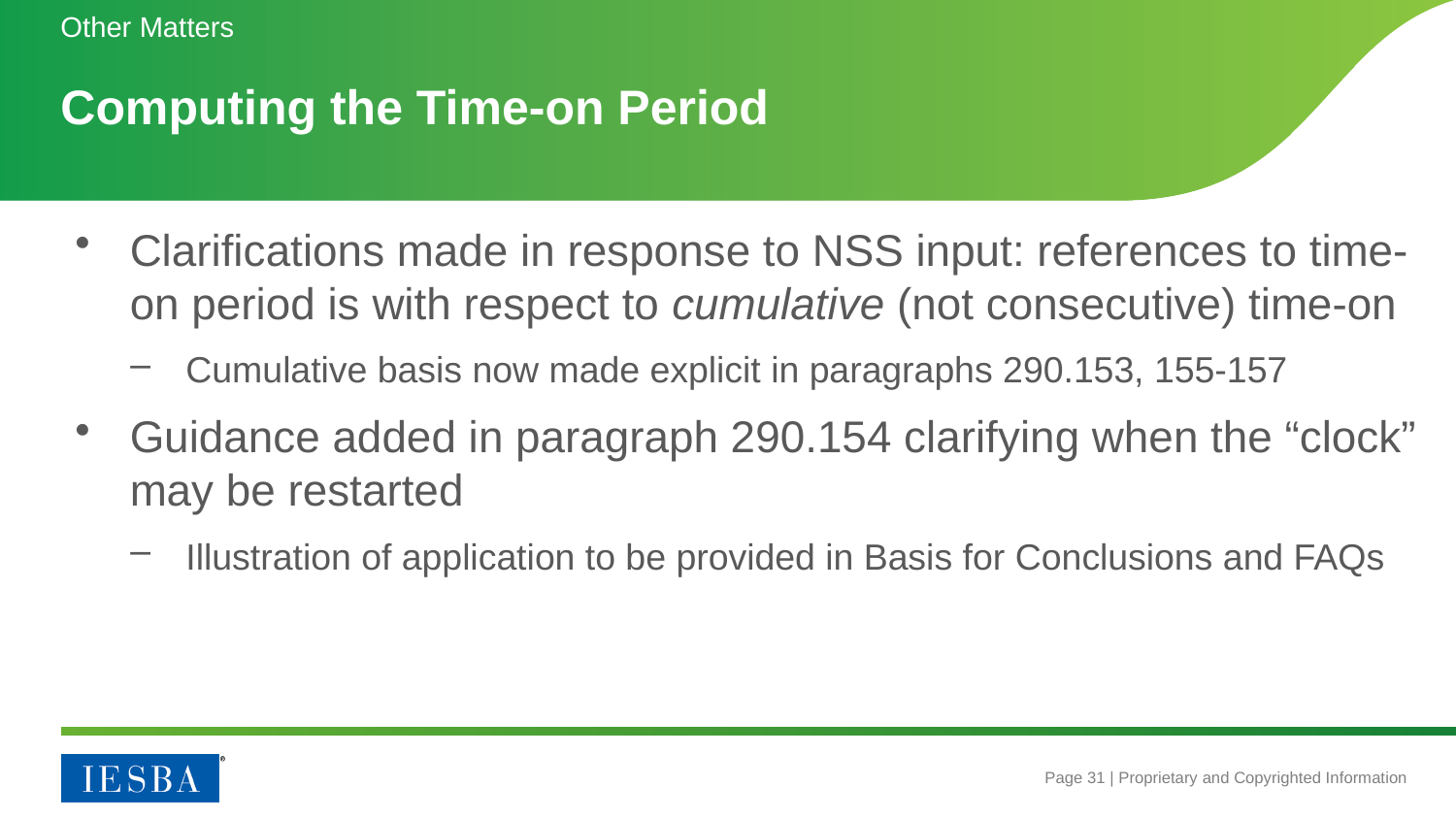

Other Matters
# Computing the Time-on Period
Clarifications made in response to NSS input: references to time-on period is with respect to cumulative (not consecutive) time-on
Cumulative basis now made explicit in paragraphs 290.153, 155-157
Guidance added in paragraph 290.154 clarifying when the “clock” may be restarted
Illustration of application to be provided in Basis for Conclusions and FAQs